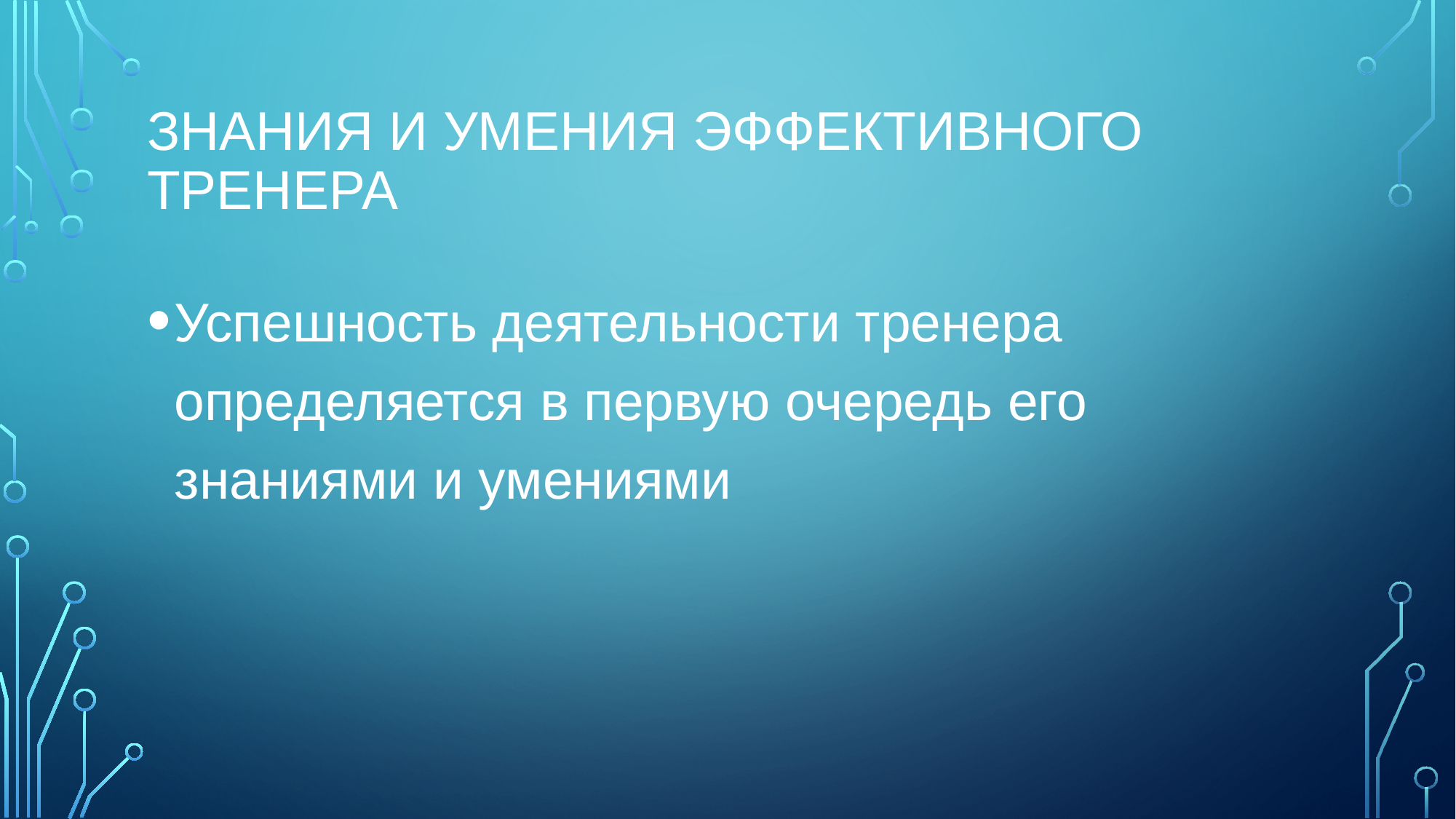

# Знания и умения эффективного тренера
Успешность деятельности тренера определяется в первую очередь его знаниями и умениями